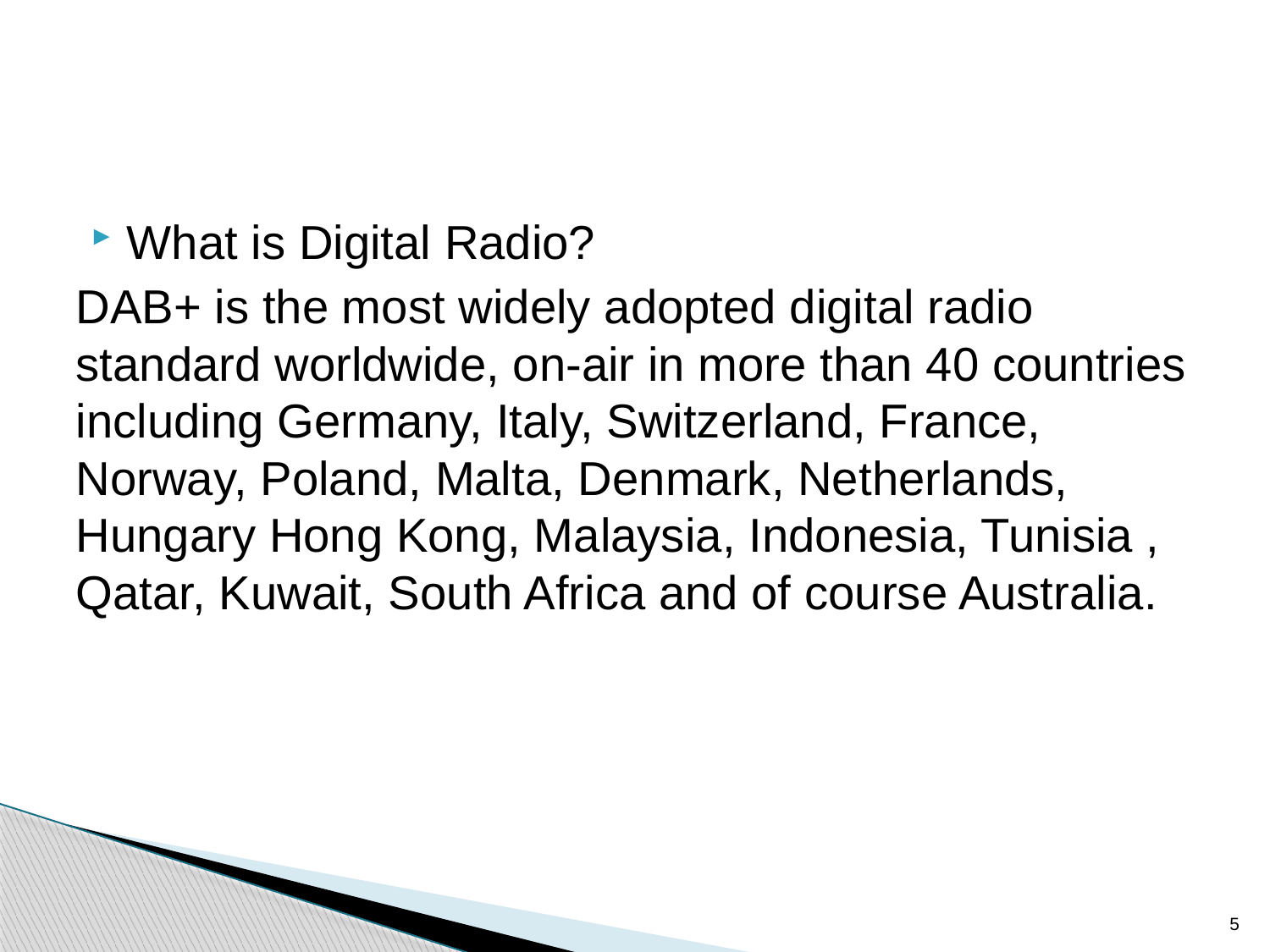

#
What is Digital Radio?
DAB+ is the most widely adopted digital radio standard worldwide, on-air in more than 40 countries including Germany, Italy, Switzerland, France, Norway, Poland, Malta, Denmark, Netherlands, Hungary Hong Kong, Malaysia, Indonesia, Tunisia , Qatar, Kuwait, South Africa and of course Australia.
5